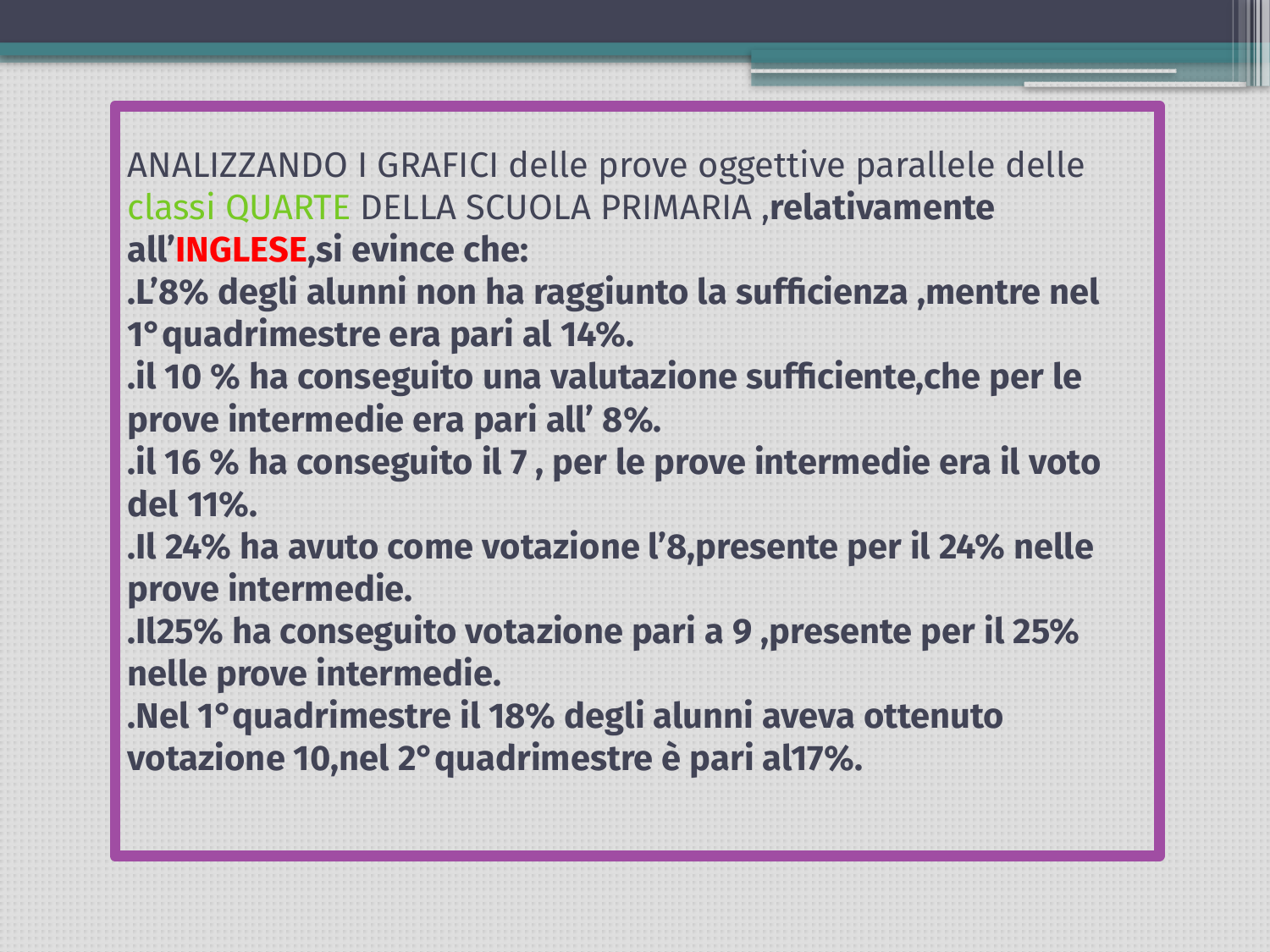

# ANALIZZANDO I GRAFICI delle prove oggettive parallele delle classi QUARTE DELLA SCUOLA PRIMARIA ,relativamente all’INGLESE,si evince che: .L’8% degli alunni non ha raggiunto la sufficienza ,mentre nel 1°quadrimestre era pari al 14%. .il 10 % ha conseguito una valutazione sufficiente,che per le prove intermedie era pari all’ 8%. .il 16 % ha conseguito il 7 , per le prove intermedie era il voto del 11%. .Il 24% ha avuto come votazione l’8,presente per il 24% nelle prove intermedie. .Il25% ha conseguito votazione pari a 9 ,presente per il 25% nelle prove intermedie. .Nel 1°quadrimestre il 18% degli alunni aveva ottenuto votazione 10,nel 2°quadrimestre è pari al17%.